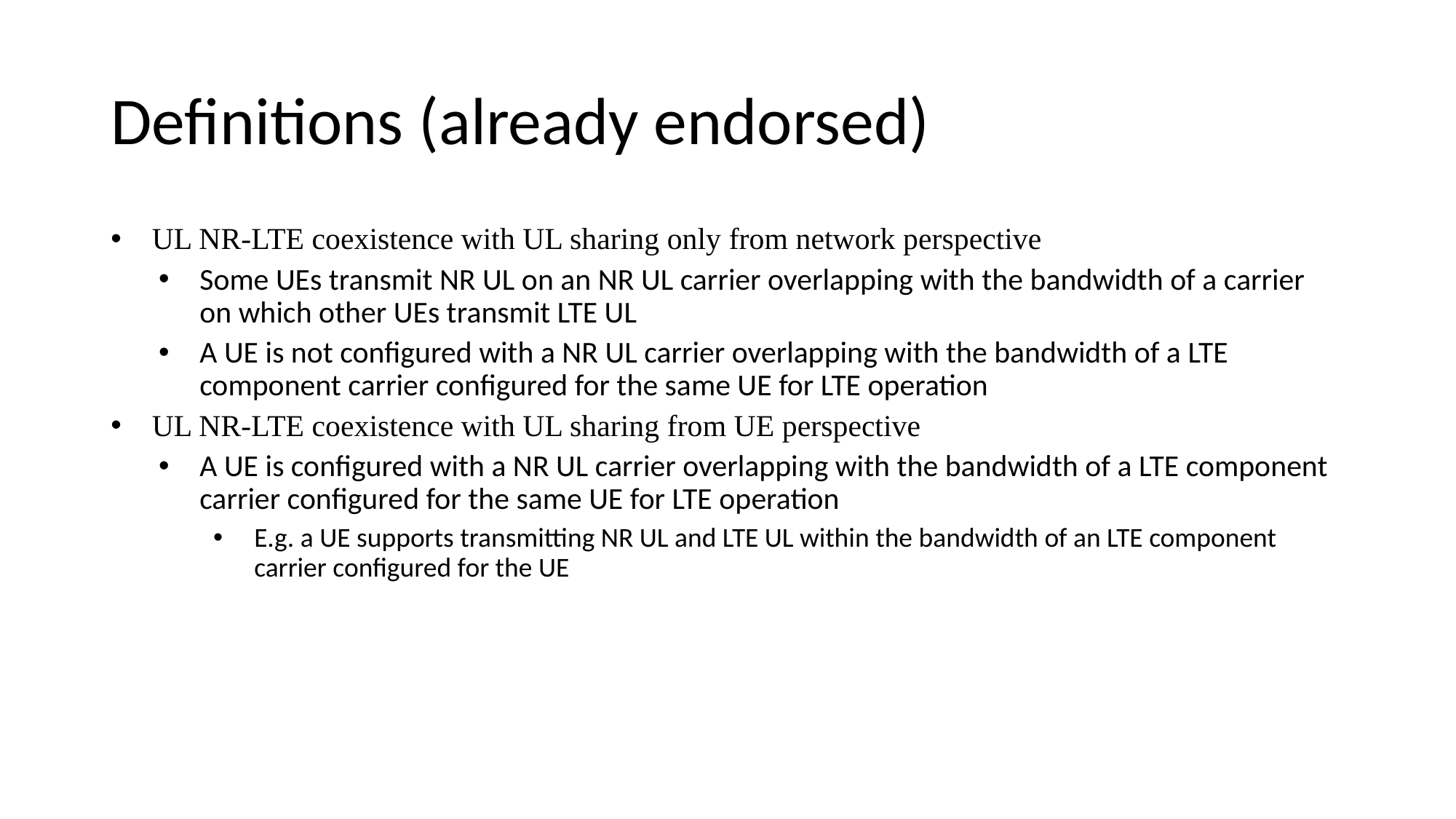

# Definitions (already endorsed)
UL NR-LTE coexistence with UL sharing only from network perspective
Some UEs transmit NR UL on an NR UL carrier overlapping with the bandwidth of a carrier on which other UEs transmit LTE UL
A UE is not configured with a NR UL carrier overlapping with the bandwidth of a LTE component carrier configured for the same UE for LTE operation
UL NR-LTE coexistence with UL sharing from UE perspective
A UE is configured with a NR UL carrier overlapping with the bandwidth of a LTE component carrier configured for the same UE for LTE operation
E.g. a UE supports transmitting NR UL and LTE UL within the bandwidth of an LTE component carrier configured for the UE